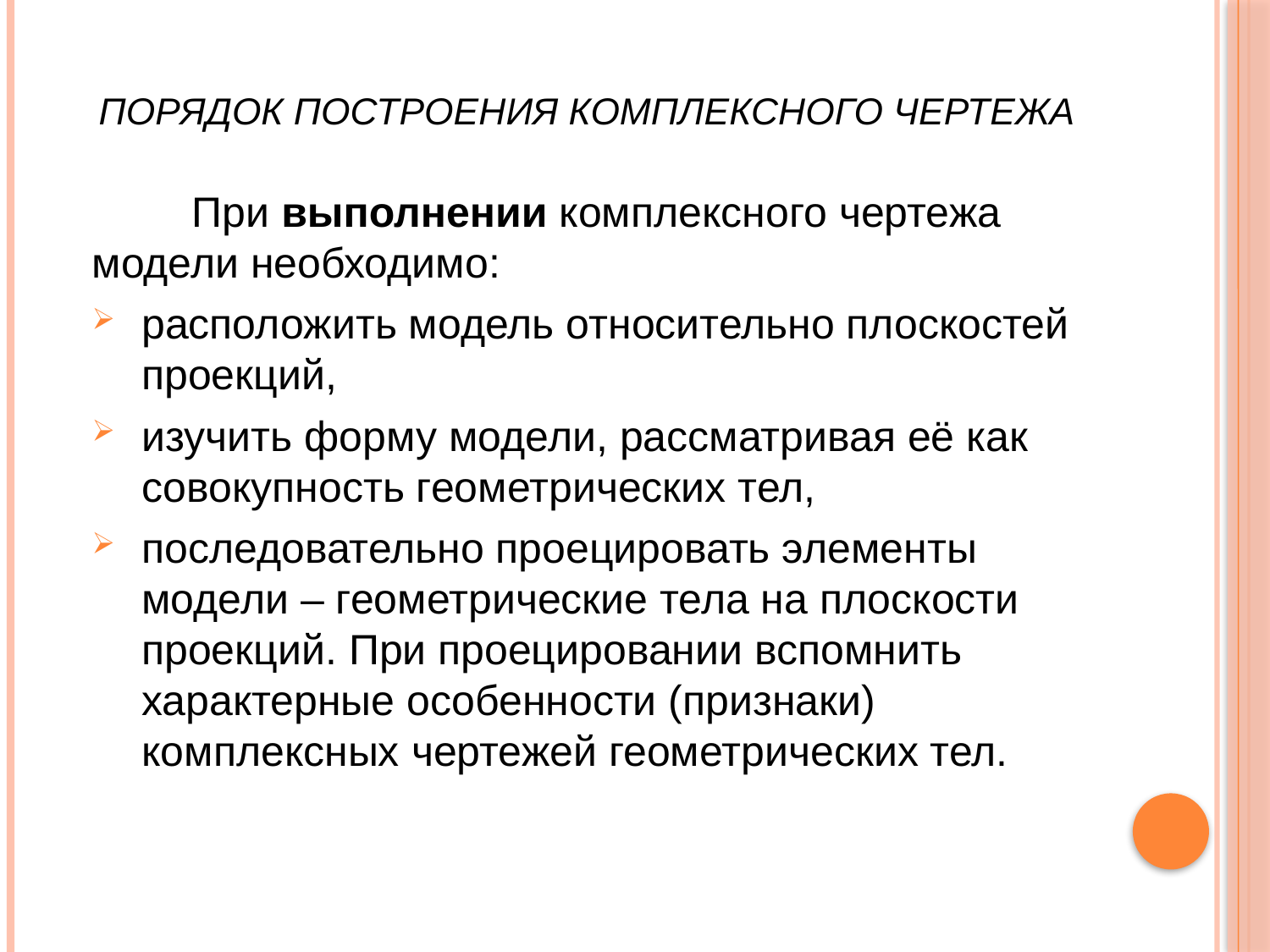

# Порядок построения комплексного чертежа
При выполнении комплексного чертежа модели необходимо:
расположить модель относительно плоскостей проекций,
изучить форму модели, рассматривая её как совокупность геометрических тел,
последовательно проецировать элементы модели – геометрические тела на плоскости проекций. При проецировании вспомнить характерные особенности (признаки) комплексных чертежей геометрических тел.